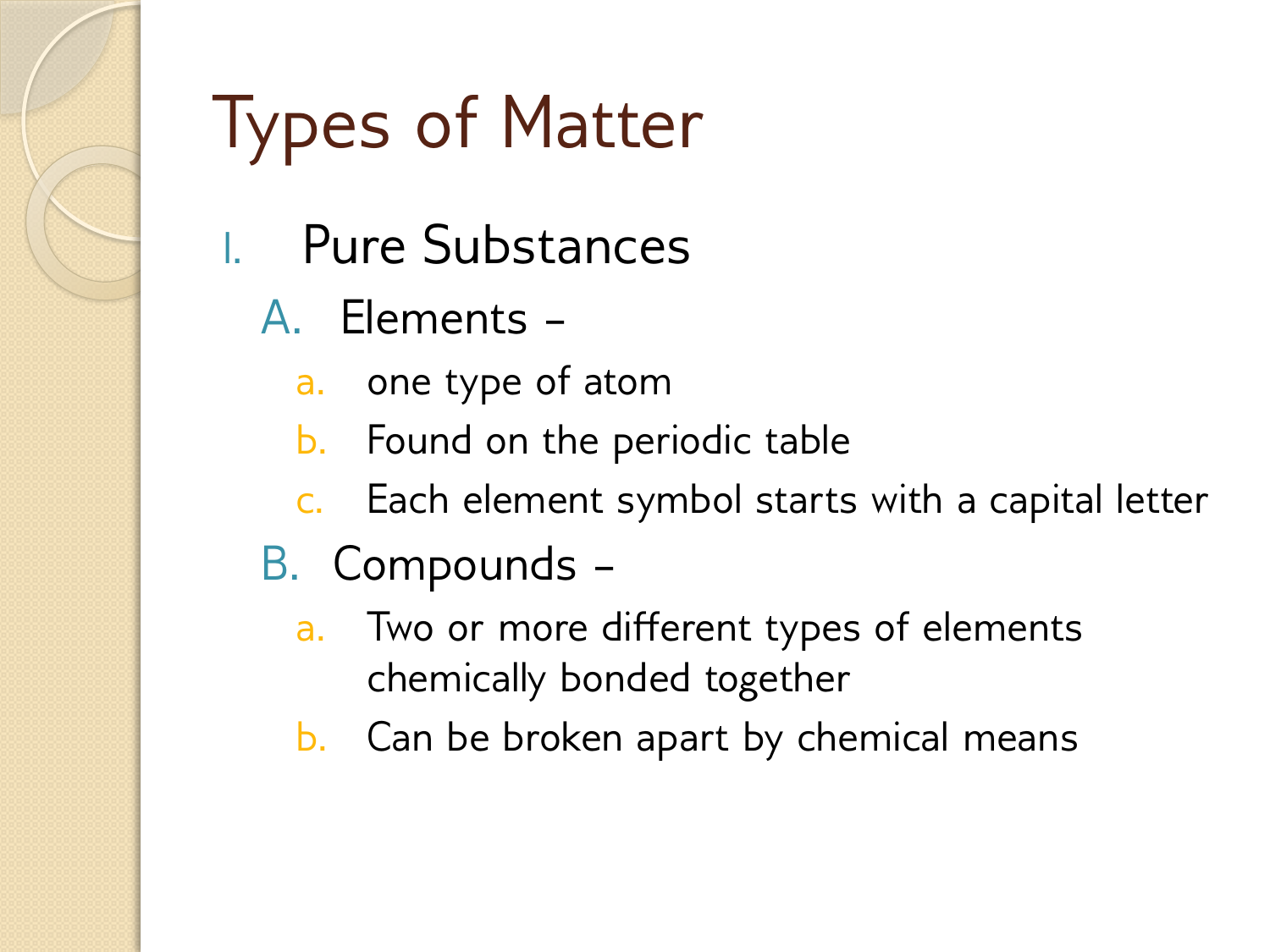

# Types of Matter
Pure Substances
Elements –
one type of atom
Found on the periodic table
Each element symbol starts with a capital letter
Compounds –
Two or more different types of elements chemically bonded together
Can be broken apart by chemical means